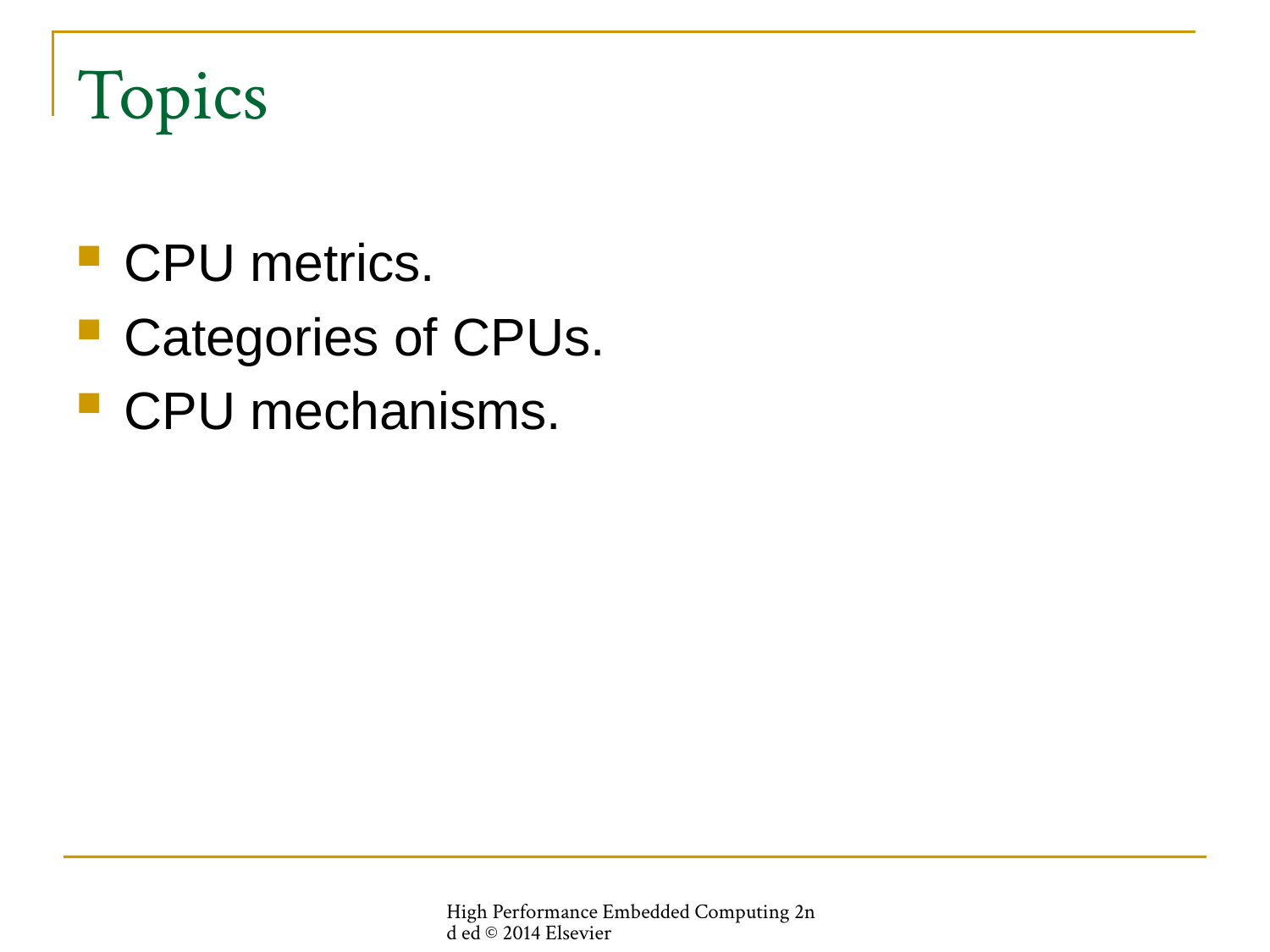

# Topics
CPU metrics.
Categories of CPUs.
CPU mechanisms.
High Performance Embedded Computing 2nd ed © 2014 Elsevier